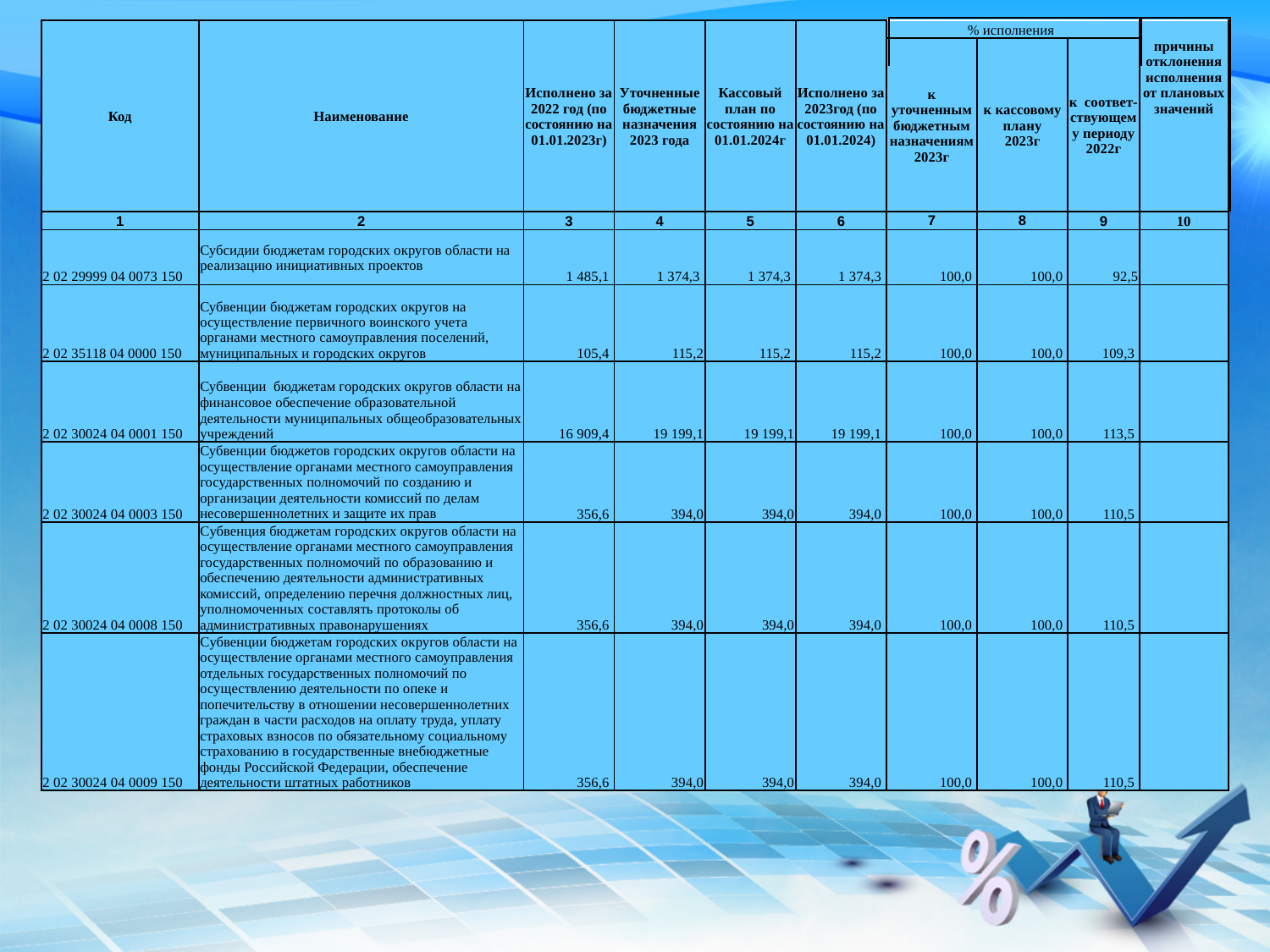

|  |
| --- |
|  |
| --- |
| Код | Наименование | Исполнено за 2022 год (по состоянию на 01.01.2023г) | Уточненные бюджетные назначения 2023 года | Кассовый план по состоянию на 01.01.2024г | Исполнено за 2023год (по состоянию на 01.01.2024) | % исполнения |  |  | причины отклонения исполнения от плановых значений |
| --- | --- | --- | --- | --- | --- | --- | --- | --- | --- |
|  |  |  |  |  |  | к уточненным бюджетным назначениям 2023г | к кассовому плану 2023г | к соответ-ствующему периоду 2022г |  |
| 1 | 2 | 3 | 4 | 5 | 6 | 7 | 8 | 9 | 10 |
| 2 02 29999 04 0073 150 | Субсидии бюджетам городских округов области на реализацию инициативных проектов | 1 485,1 | 1 374,3 | 1 374,3 | 1 374,3 | 100,0 | 100,0 | 92,5 |  |
| 2 02 35118 04 0000 150 | Субвенции бюджетам городских округов на осуществление первичного воинского учета органами местного самоуправления поселений, муниципальных и городских округов | 105,4 | 115,2 | 115,2 | 115,2 | 100,0 | 100,0 | 109,3 |  |
| 2 02 30024 04 0001 150 | Субвенции бюджетам городских округов области на финансовое обеспечение образовательной деятельности муниципальных общеобразовательных учреждений | 16 909,4 | 19 199,1 | 19 199,1 | 19 199,1 | 100,0 | 100,0 | 113,5 |  |
| 2 02 30024 04 0003 150 | Субвенции бюджетов городских округов области на осуществление органами местного самоуправления государственных полномочий по созданию и организации деятельности комиссий по делам несовершеннолетних и защите их прав | 356,6 | 394,0 | 394,0 | 394,0 | 100,0 | 100,0 | 110,5 |  |
| 2 02 30024 04 0008 150 | Cубвенция бюджетам городских округов области на осуществление органами местного самоуправления государственных полномочий по образованию и обеспечению деятельности административных комиссий, определению перечня должностных лиц, уполномоченных составлять протоколы об административных правонарушениях | 356,6 | 394,0 | 394,0 | 394,0 | 100,0 | 100,0 | 110,5 |  |
| 2 02 30024 04 0009 150 | Cубвенции бюджетам городских округов области на осуществление органами местного самоуправления отдельных государственных полномочий по осуществлению деятельности по опеке и попечительству в отношении несовершеннолетних граждан в части расходов на оплату труда, уплату страховых взносов по обязательному социальному страхованию в государственные внебюджетные фонды Российской Федерации, обеспечение деятельности штатных работников | 356,6 | 394,0 | 394,0 | 394,0 | 100,0 | 100,0 | 110,5 |  |